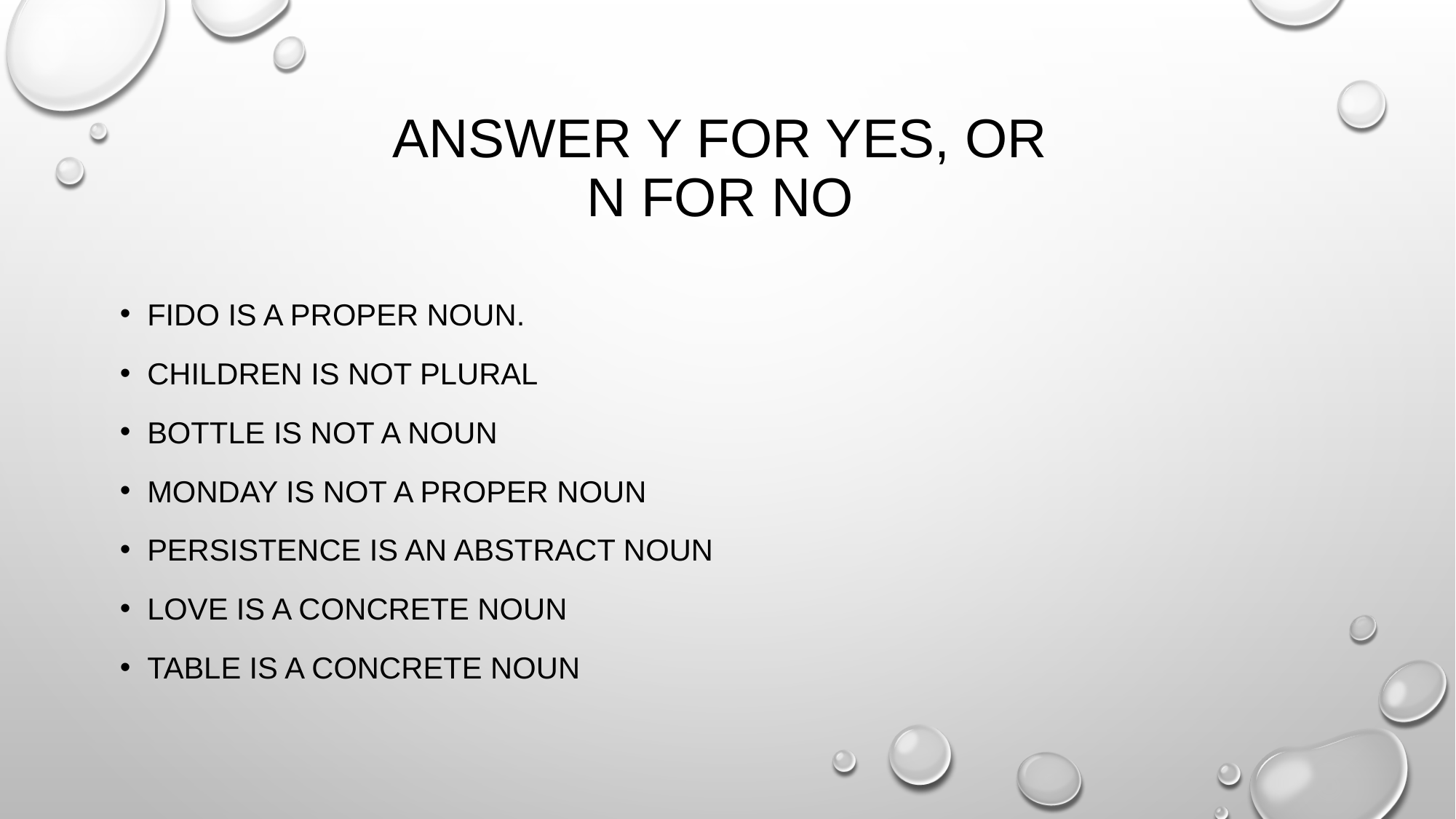

# Answer y for yes, or N for no
Fido is a Proper noun.
Children is not plural
Bottle is not a noun
Monday is not a proper noun
Persistence is an abstract noun
Love is a concrete noun
Table is a concrete noun